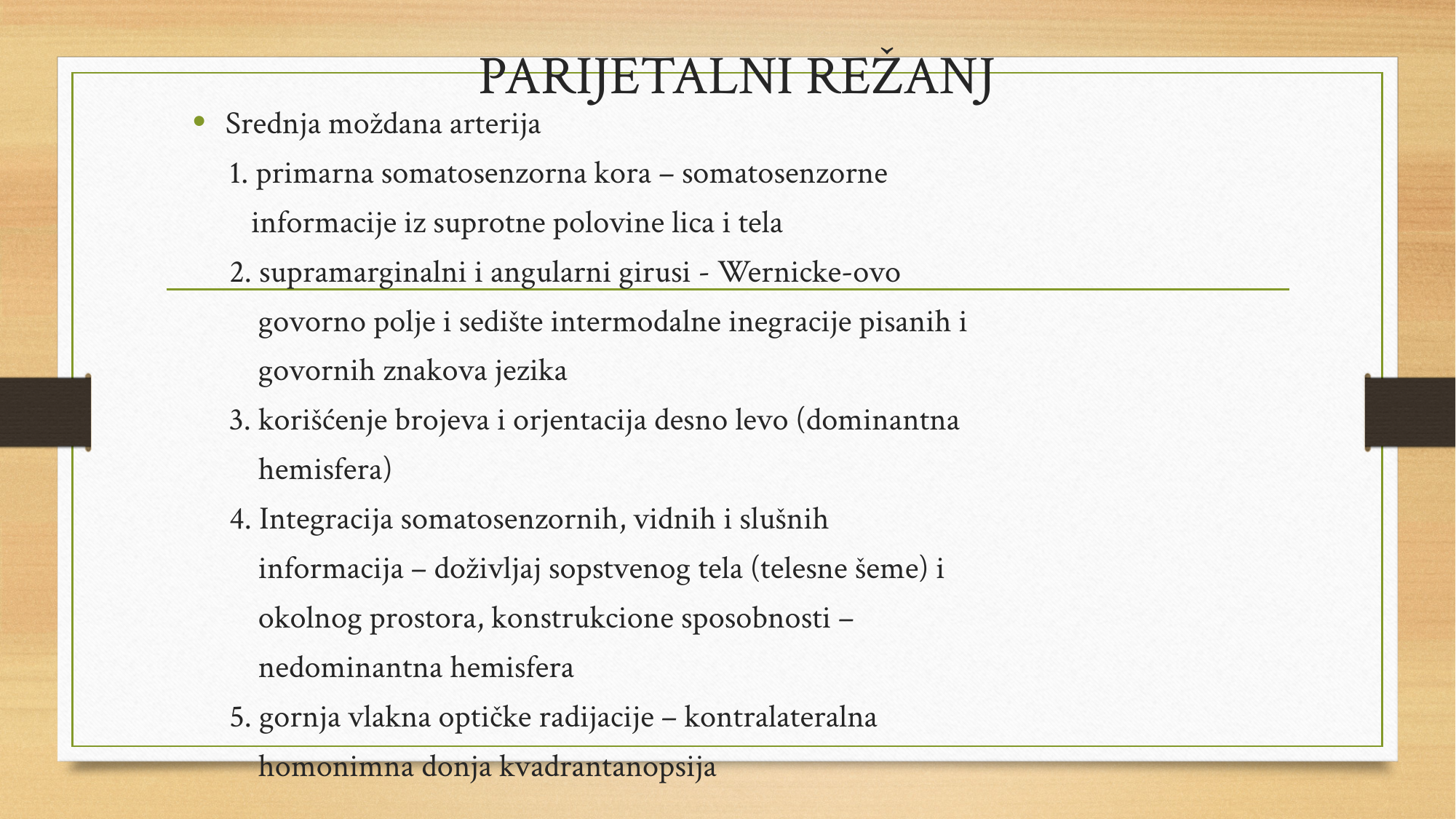

# PARIJETALNI REŽANJ
Srednja moždana arterija
     1. primarna somatosenzorna kora – somatosenzorne
        informacije iz suprotne polovine lica i tela
     2. supramarginalni i angularni girusi - Wernicke-ovo
         govorno polje i sedište intermodalne inegracije pisanih i
         govornih znakova jezika
     3. korišćenje brojeva i orjentacija desno levo (dominantna
         hemisfera)
     4. Integracija somatosenzornih, vidnih i slušnih
         informacija – doživljaj sopstvenog tela (telesne šeme) i
         okolnog prostora, konstrukcione sposobnosti –
         nedominantna hemisfera
     5. gornja vlakna optičke radijacije – kontralateralna
         homonimna donja kvadrantanopsija